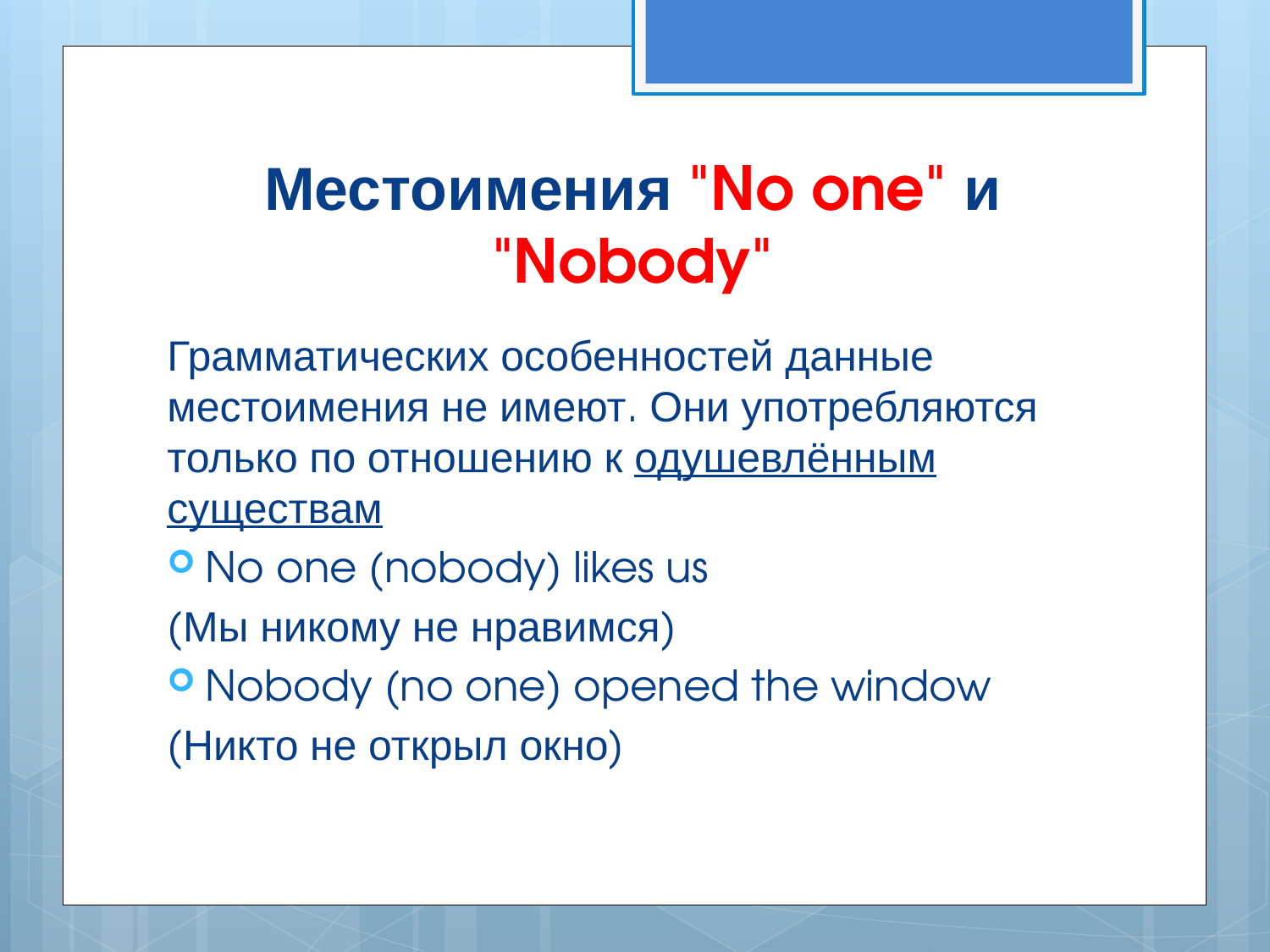

# Местоимения "No one" и "Nobody"
Грамматических особенностей данные местоимения не имеют. Они употребляются только по отношению к одушевлённым существам
No one (nobody) likes us
(Мы никому не нравимся)
Nobody (no one) opened the window
(Никто не открыл окно)